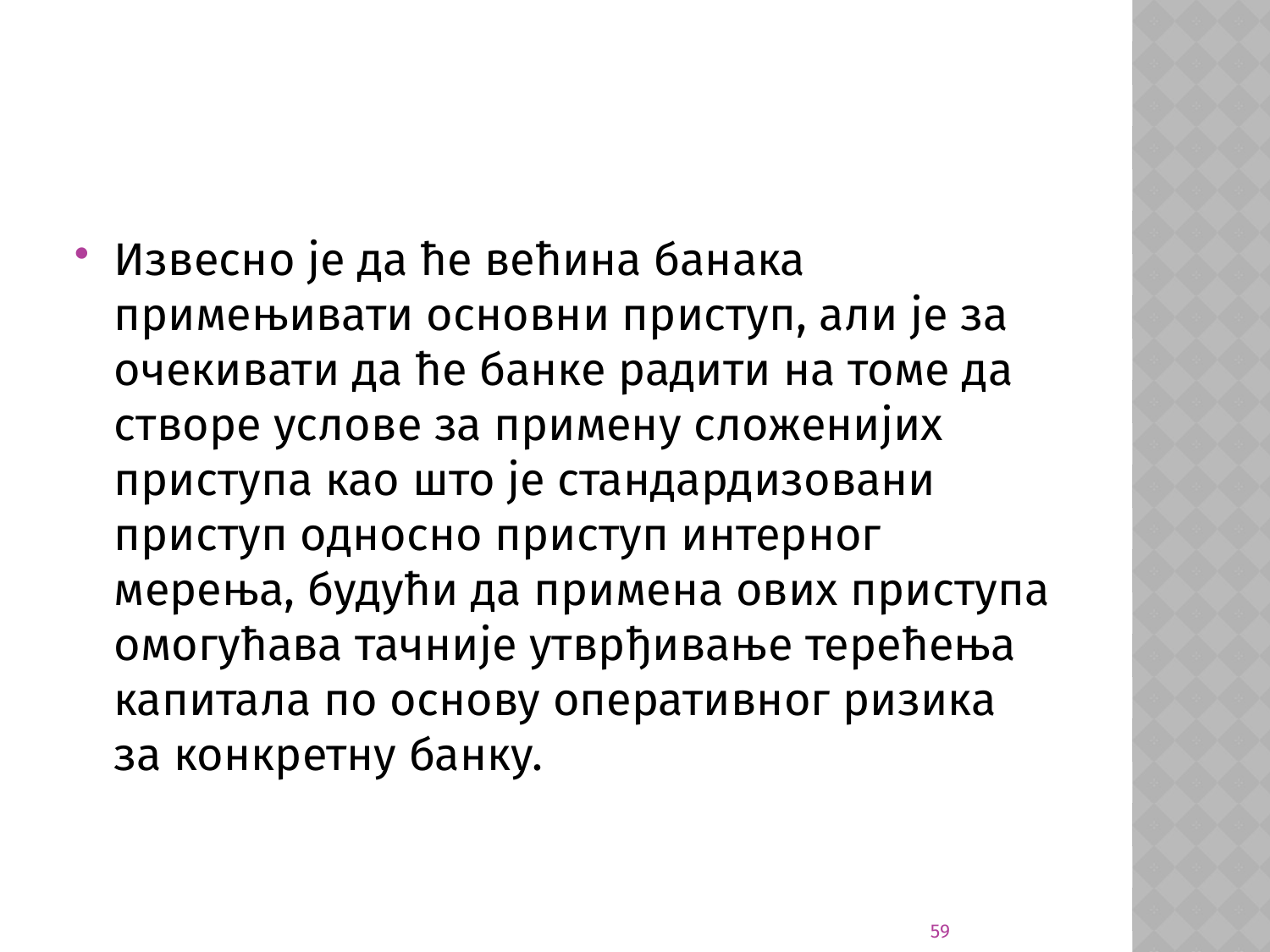

#
Извесно је да ће већина банака примењивати основни приступ, али је за очекивати да ће банке радити на томе да створе услове за примену сложенијих приступа као што је стандардизовани приступ односно приступ интерног мерења, будући да примена ових приступа омогућава тачније утврђивање терећења капитала по основу оперативног ризика за конкретну банку.
59